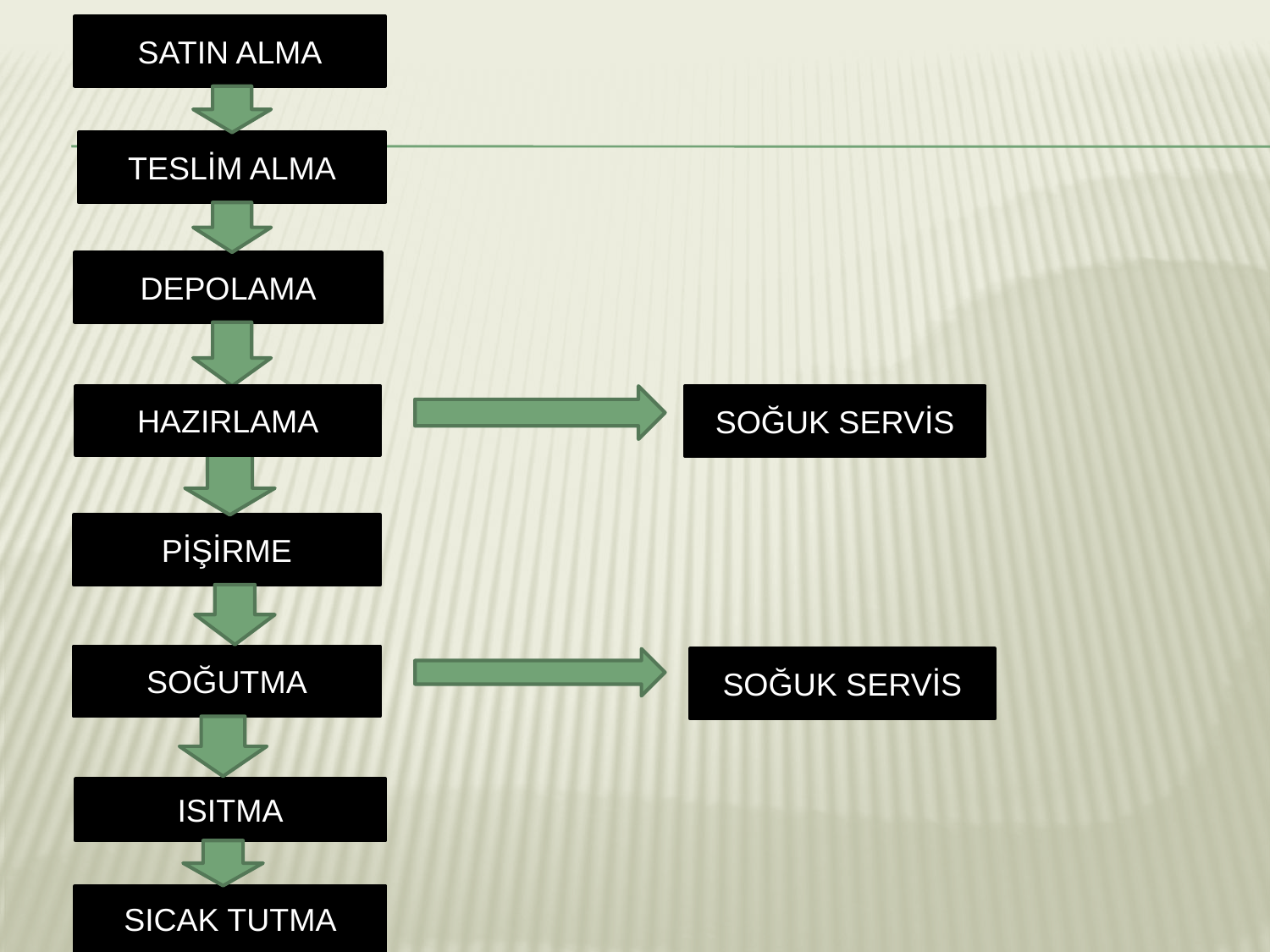

SATIN ALMA

TESLİM ALMA

DEPOLAMA

SOĞUK SERVİS
HAZIRLAMA

PİŞİRME

SOĞUTMA

SOĞUK SERVİS

ISITMA

SICAK TUTMA